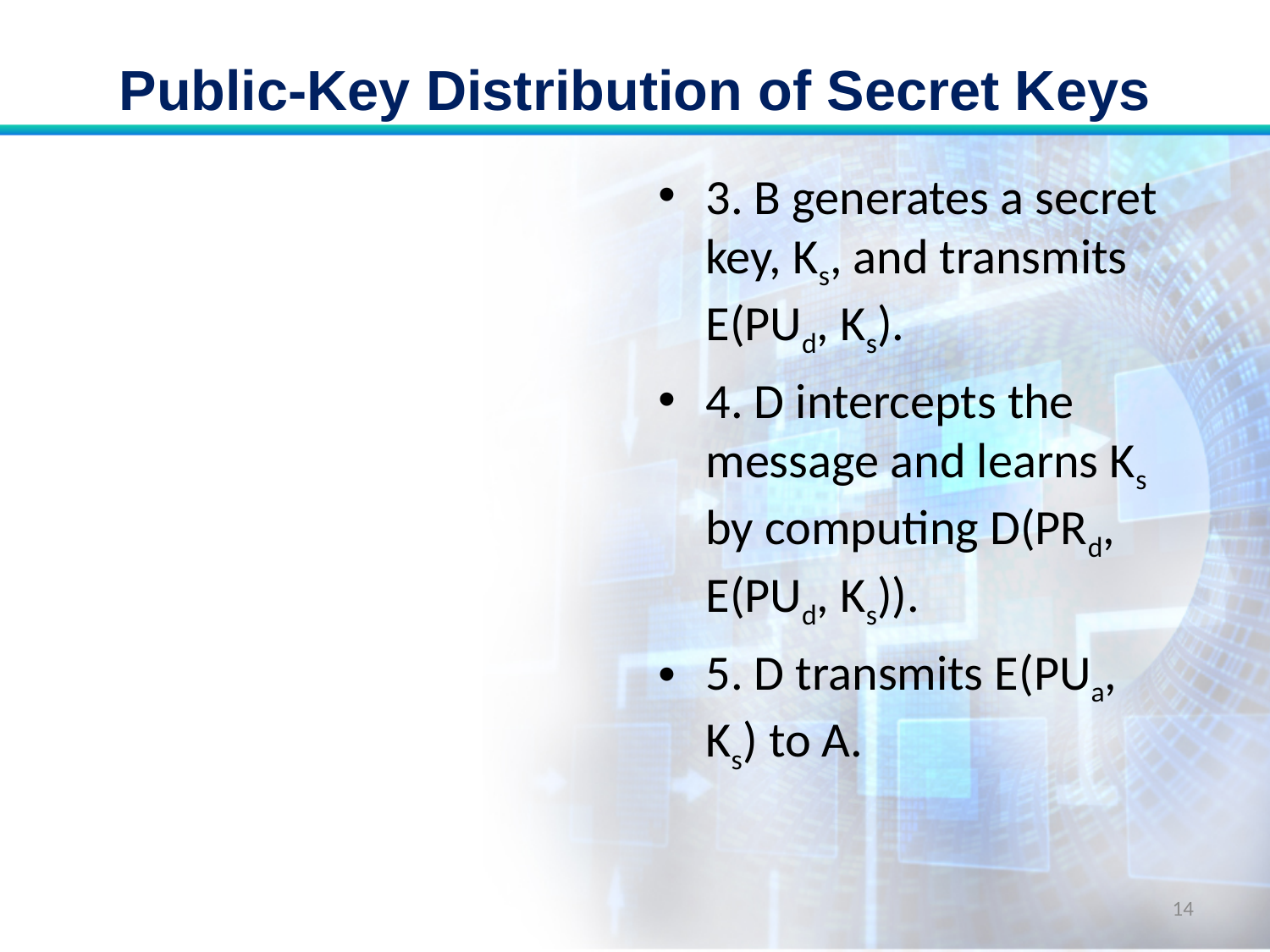

# Public-Key Distribution of Secret Keys
3. B generates a secret key, Ks, and transmits E(PUd, Ks).
4. D intercepts the message and learns Ks by computing D(PRd, E(PUd, Ks)).
5. D transmits E(PUa, Ks) to A.
14